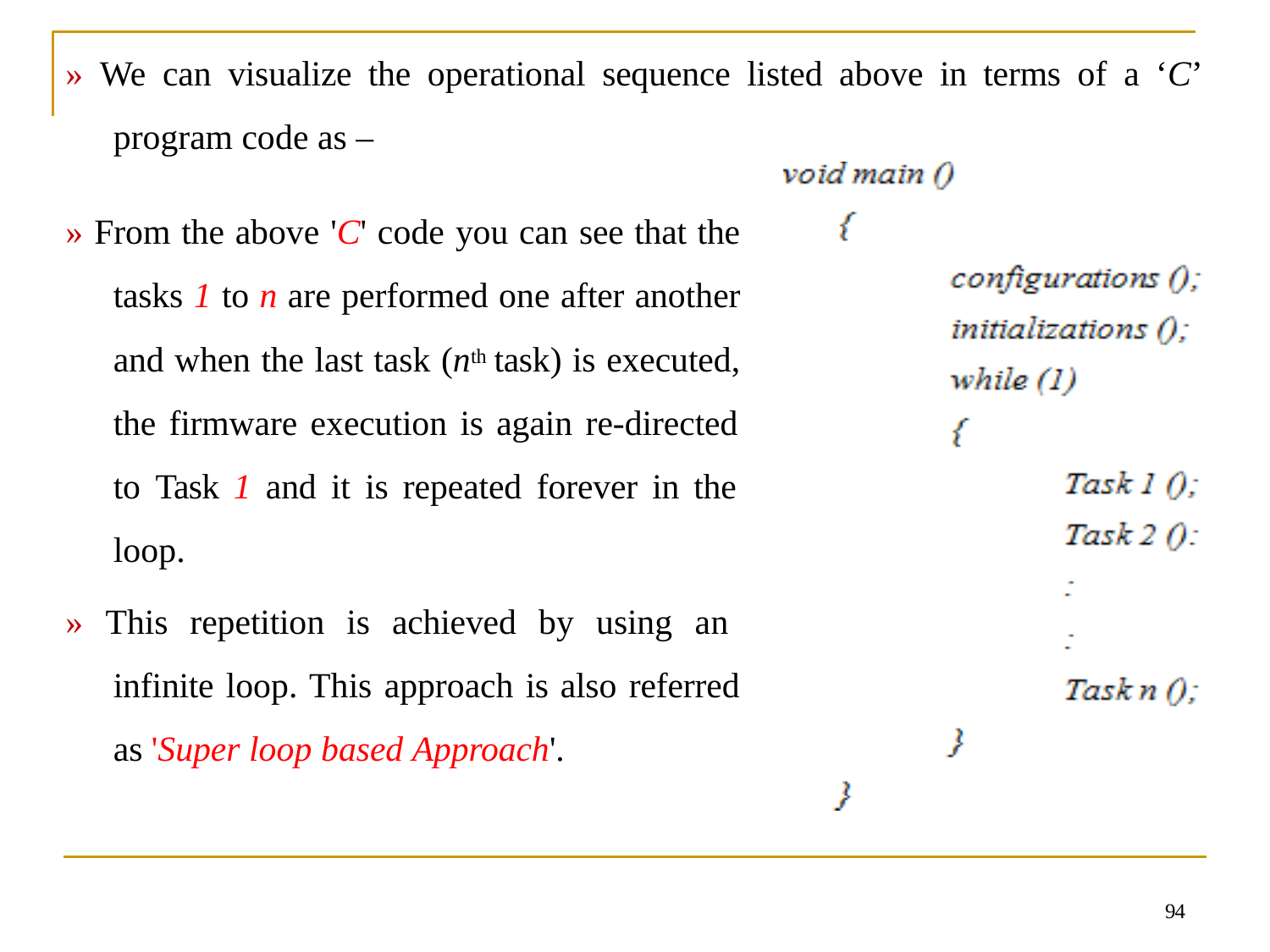

» We can visualize the operational sequence listed above in terms of a ‘C’  program code as –
» From the above 'C' code you can see that the  tasks 1 to n are performed one after another  and when the last task (nth task) is executed,  the firmware execution is again re-directed  to Task 1 and it is repeated forever in the  loop.
» This repetition is achieved by using an  infinite loop. This approach is also referred  as 'Super loop based Approach'.

94